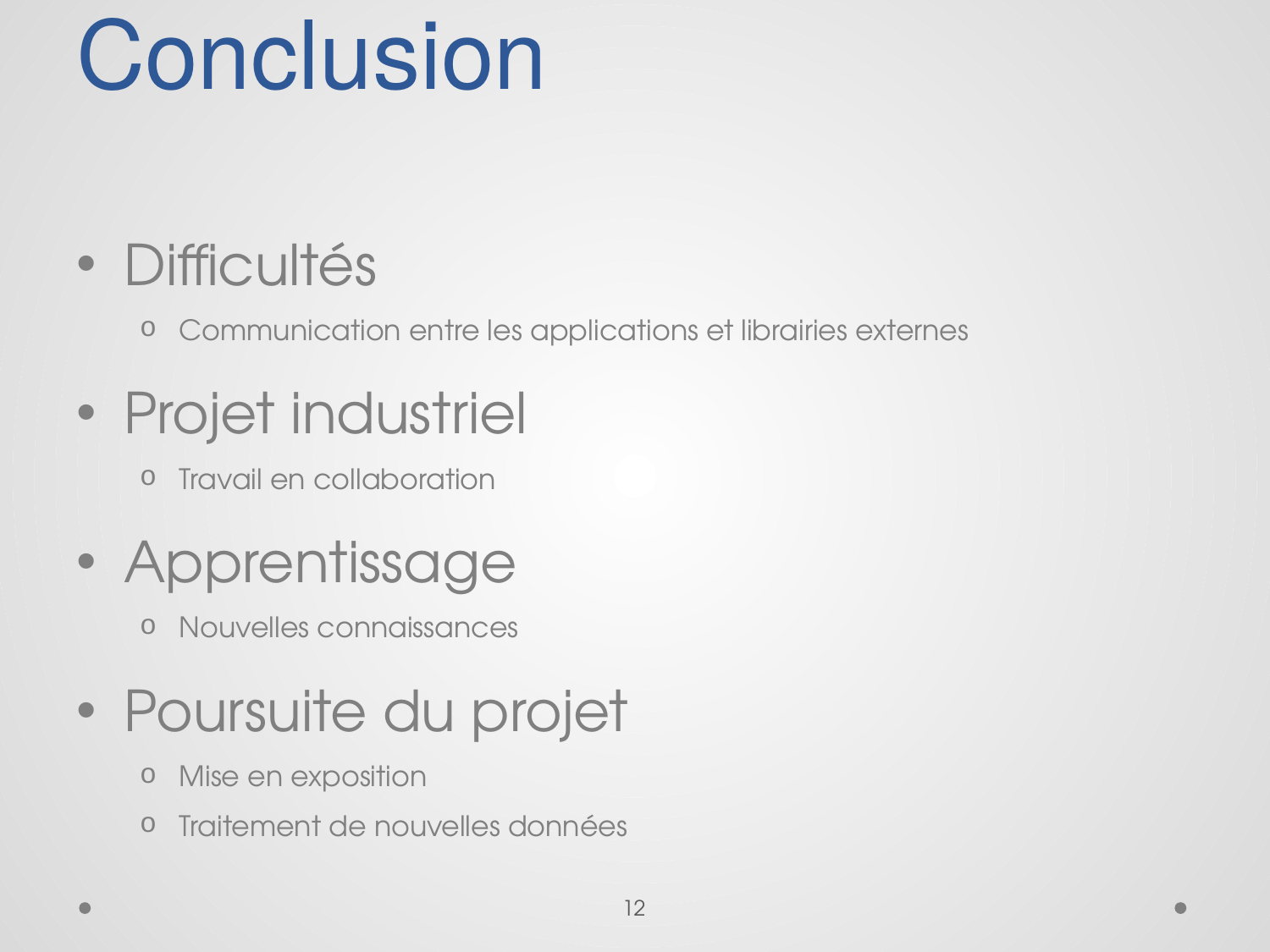

# Conclusion

Difficultés
Communication entre les applications et librairies externes
Projet industriel
Travail en collaboration
Apprentissage
Nouvelles connaissances
Poursuite du projet
Mise en exposition
Traitement de nouvelles données

12